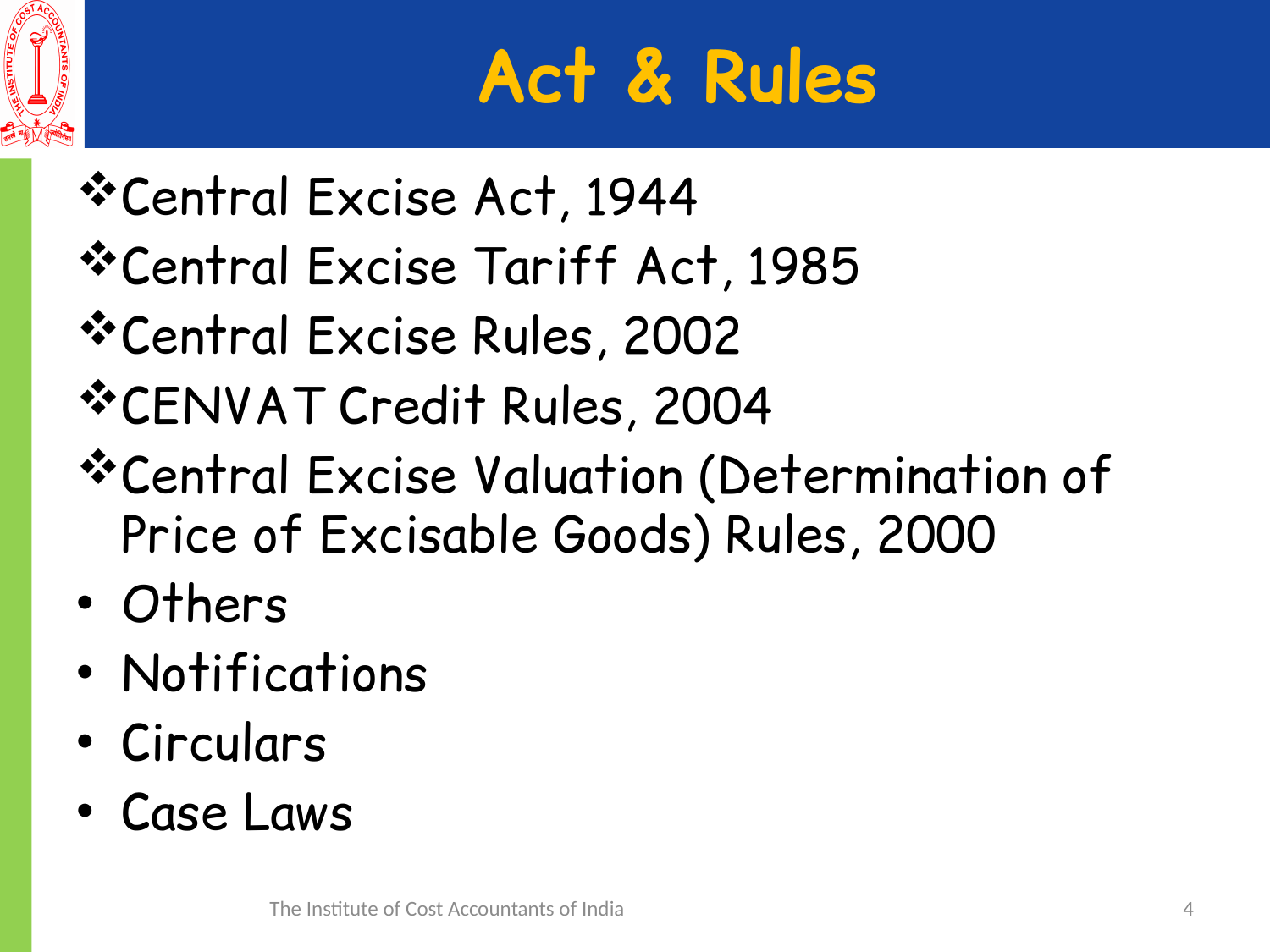

# Act & Rules
Central Excise Act, 1944
Central Excise Tariff Act, 1985
Central Excise Rules, 2002
CENVAT Credit Rules, 2004
Central Excise Valuation (Determination of Price of Excisable Goods) Rules, 2000
Others
Notifications
Circulars
Case Laws
The Institute of Cost Accountants of India
4